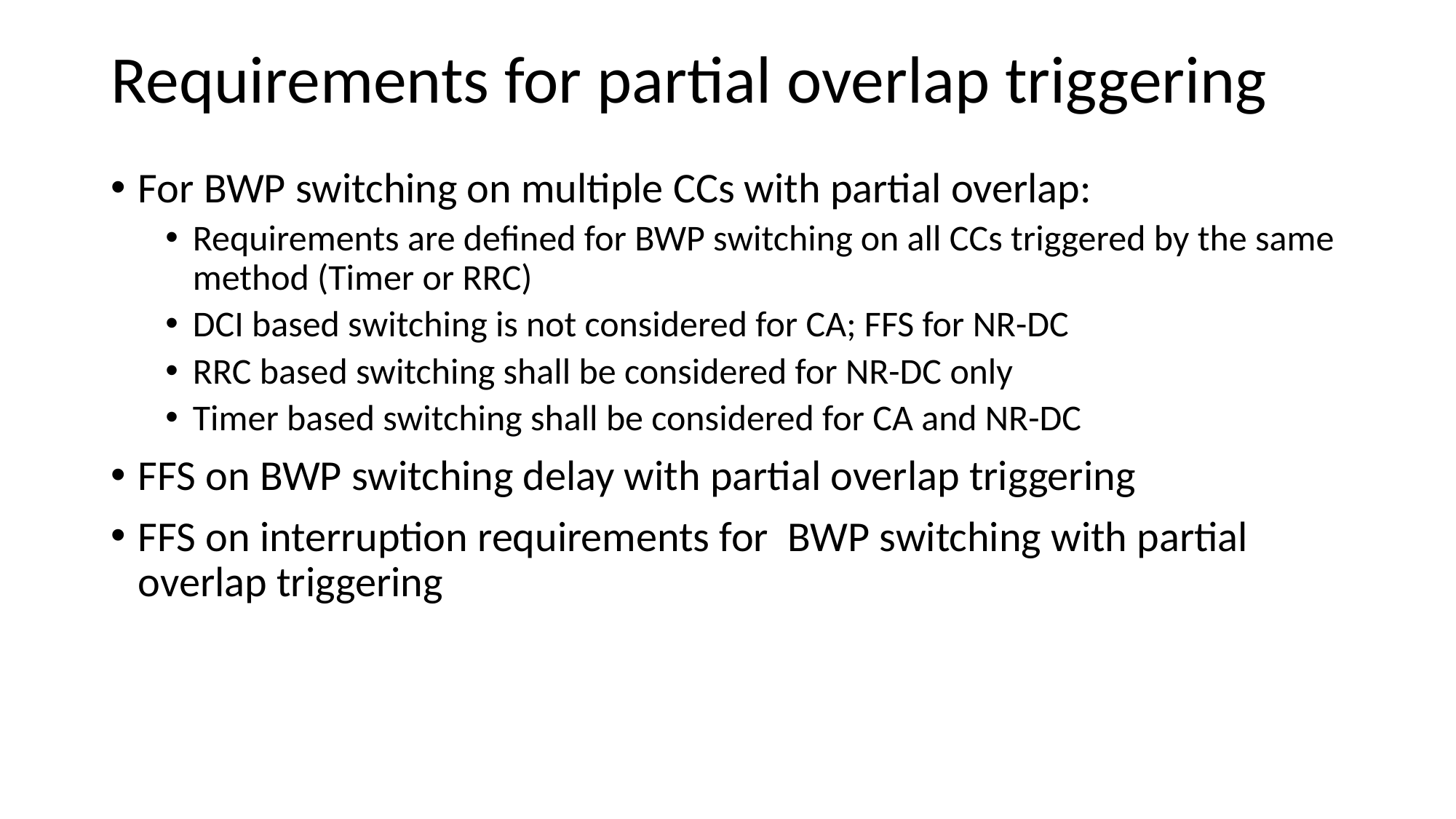

# Requirements for partial overlap triggering
For BWP switching on multiple CCs with partial overlap:
Requirements are defined for BWP switching on all CCs triggered by the same method (Timer or RRC)
DCI based switching is not considered for CA; FFS for NR-DC
RRC based switching shall be considered for NR-DC only
Timer based switching shall be considered for CA and NR-DC
FFS on BWP switching delay with partial overlap triggering
FFS on interruption requirements for  BWP switching with partial overlap triggering